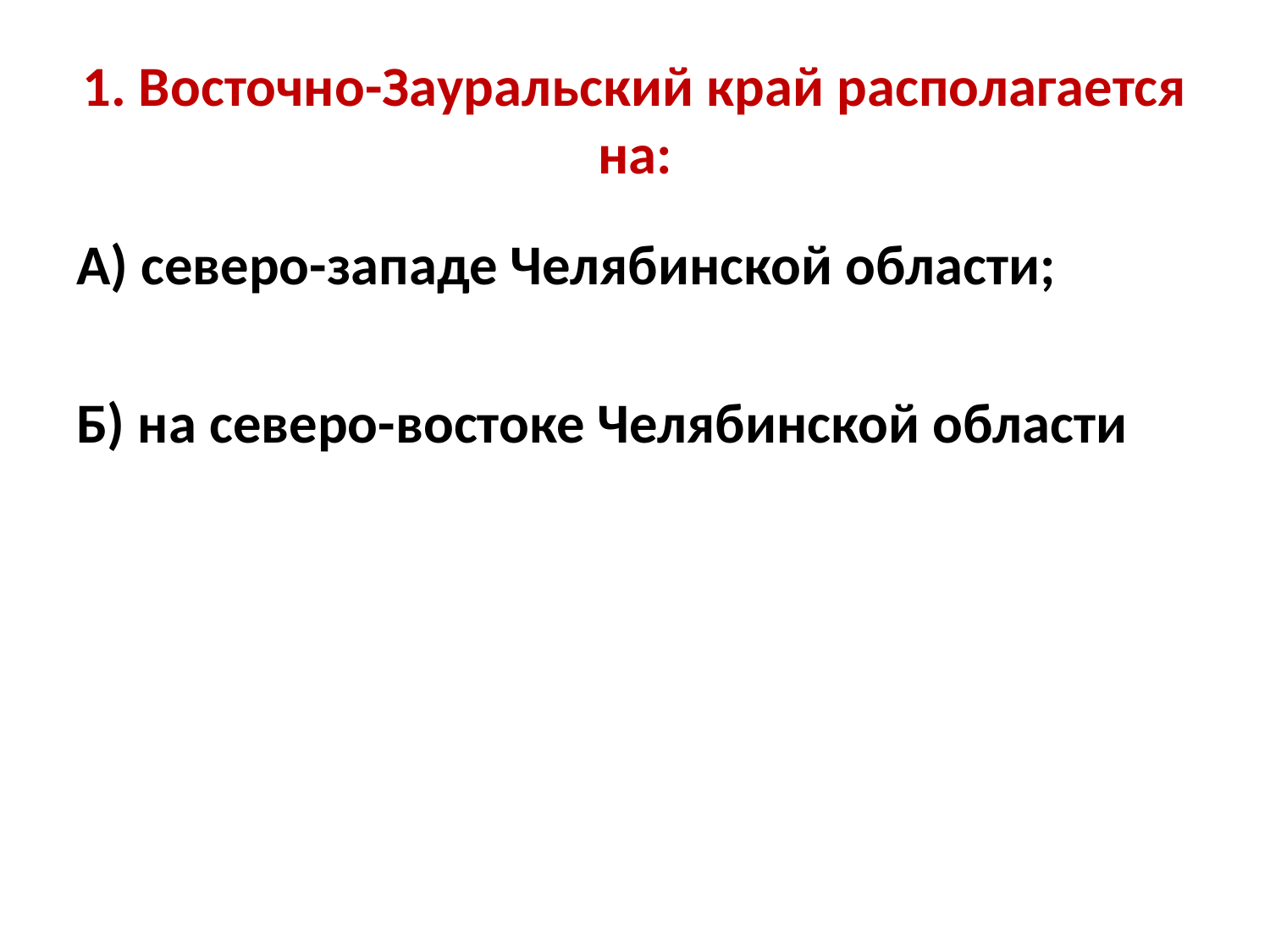

# 1. Восточно-Зауральский край располагается на:
А) северо-западе Челябинской области;

Б) на северо-востоке Челябинской области